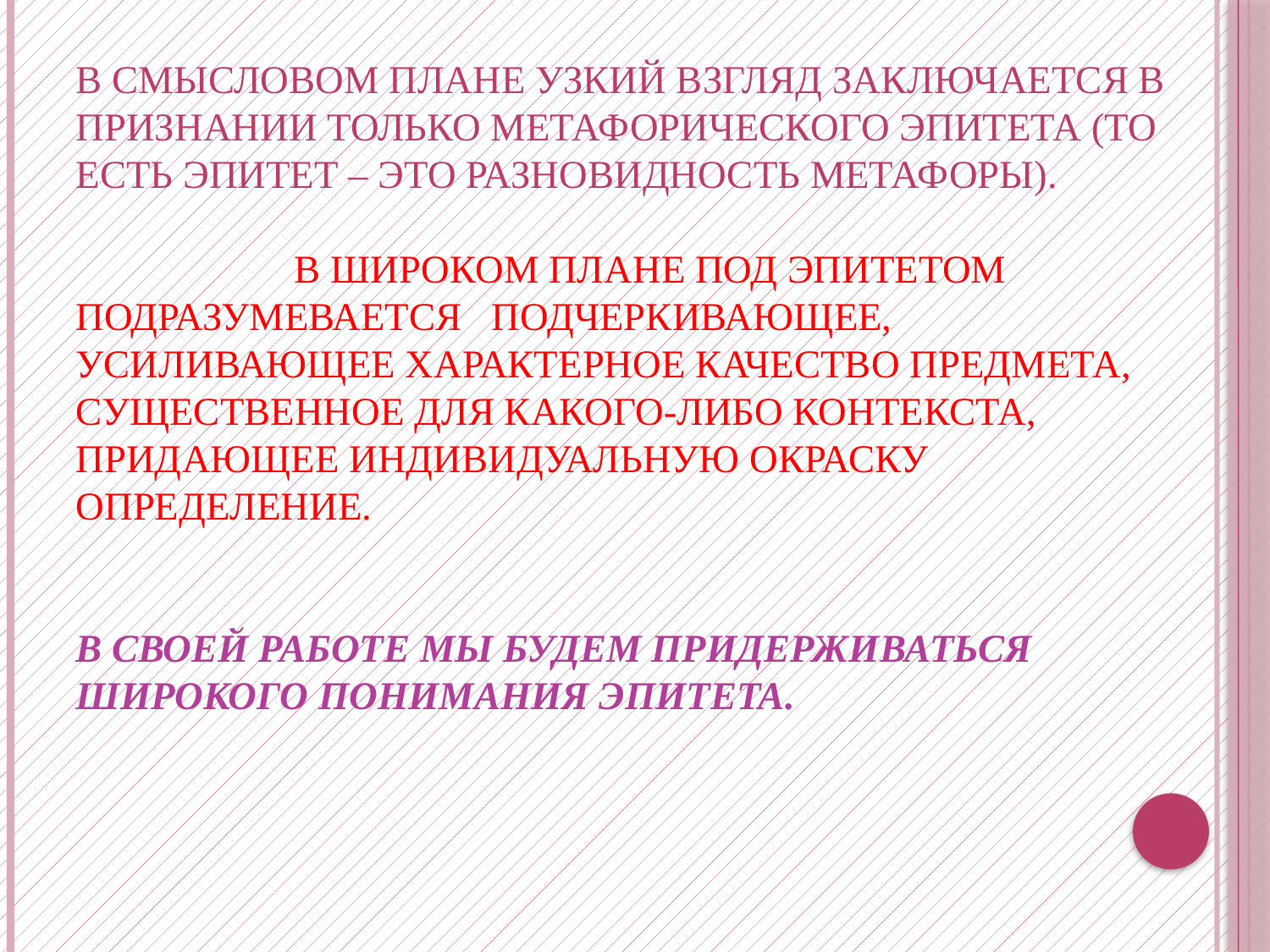

# В смысловом плане узкий взгляд заключается в признании только метафорического эпитета (то есть эпитет – это разновидность метафоры). В широком плане под эпитетом подразумевается   подчеркивающее, усиливающее характерное качество предмета, существенное для какого-либо контекста, придающее индивидуальную окраску определение. В своей работе мы будем придерживаться широкого понимания эпитета.